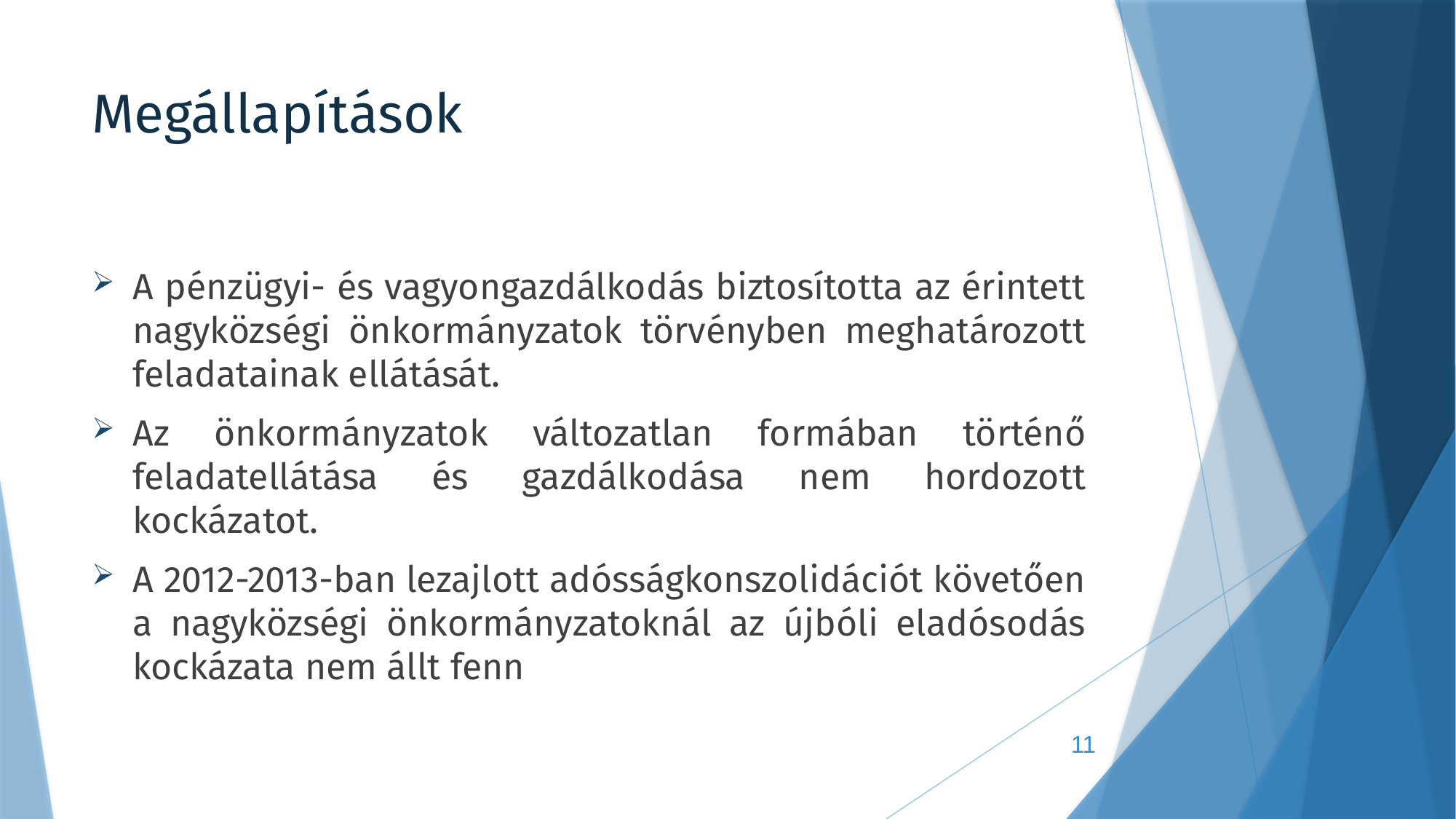

# Megállapítások
A pénzügyi- és vagyongazdálkodás biztosította az érintett nagyközségi önkormányzatok törvényben meghatározott feladatainak ellátását.
Az önkormányzatok változatlan formában történő feladatellátása és gazdálkodása nem hordozott kockázatot.
A 2012-2013-ban lezajlott adósságkonszolidációt követően a nagyközségi önkormányzatoknál az újbóli eladósodás kockázata nem állt fenn
11